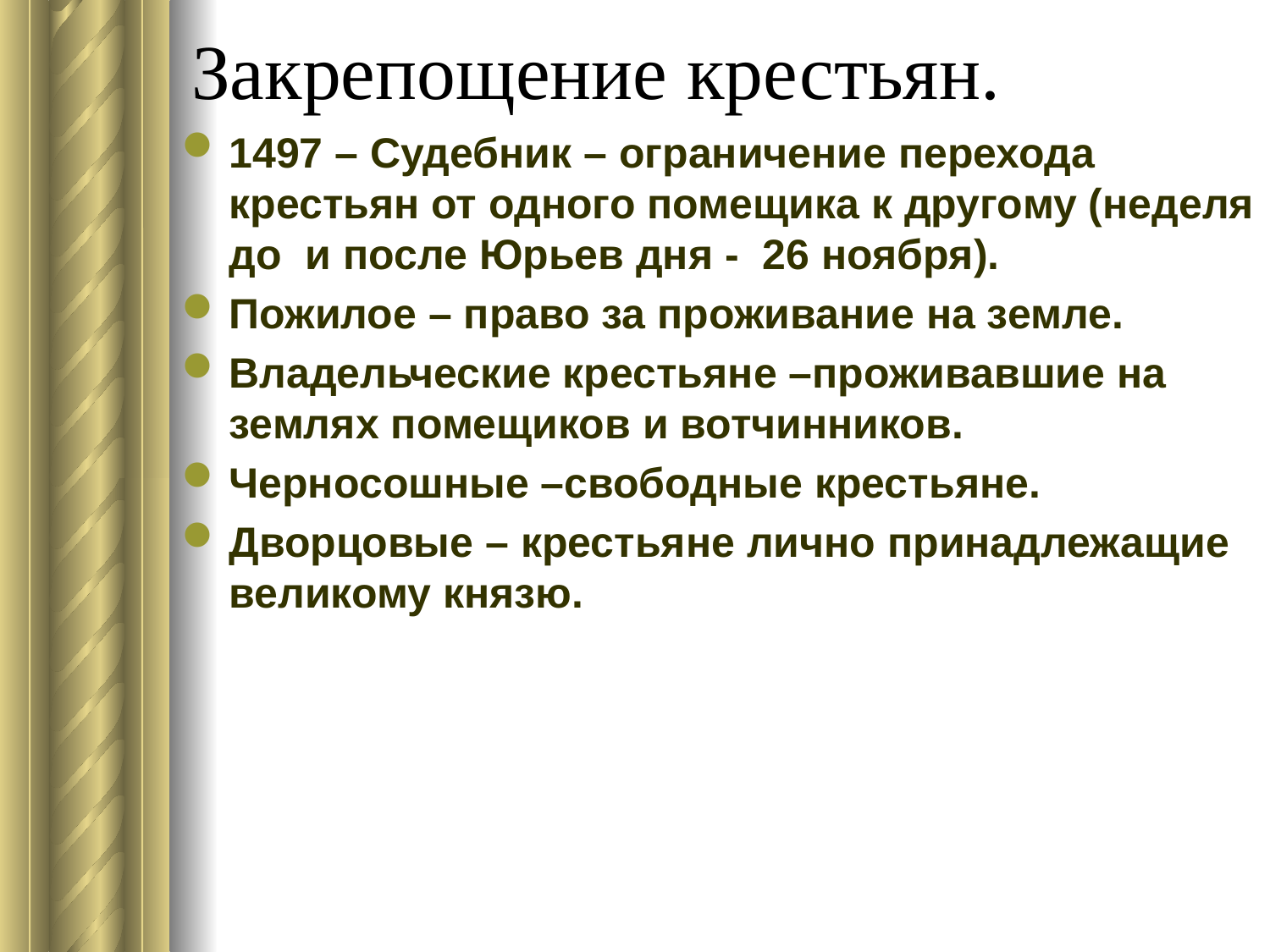

# Закрепощение крестьян.
1497 – Судебник – ограничение перехода крестьян от одного помещика к другому (неделя до  и после Юрьев дня -  26 ноября).
Пожилое – право за проживание на земле.
Владельческие крестьяне –проживавшие на землях помещиков и вотчинников.
Черносошные –свободные крестьяне.
Дворцовые – крестьяне лично принадлежащие великому князю.